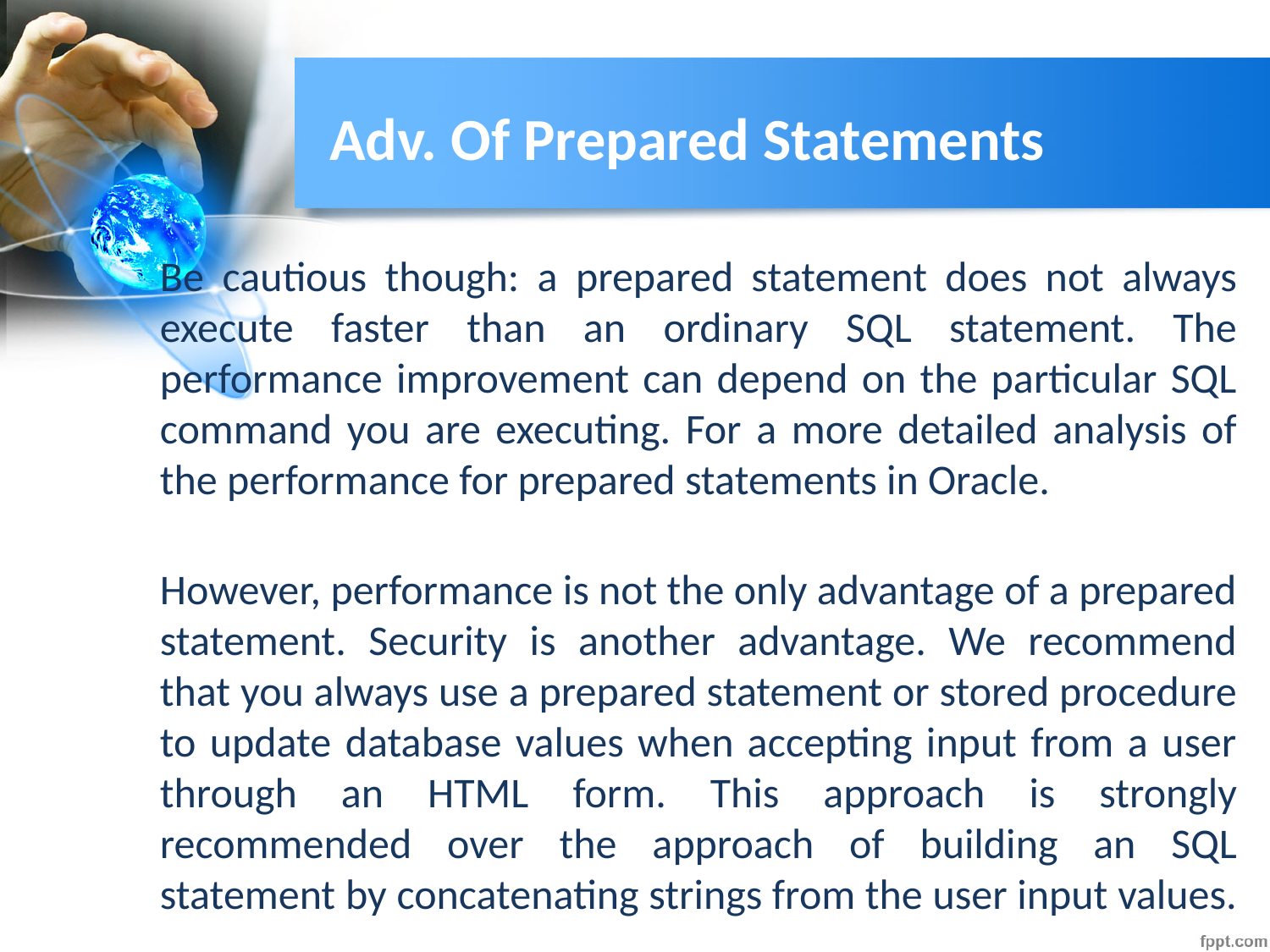

# Adv. Of Prepared Statements
Be cautious though: a prepared statement does not always execute faster than an ordinary SQL statement. The performance improvement can depend on the particular SQL command you are executing. For a more detailed analysis of the performance for prepared statements in Oracle.
However, performance is not the only advantage of a prepared statement. Security is another advantage. We recommend that you always use a prepared statement or stored procedure to update database values when accepting input from a user through an HTML form. This approach is strongly recommended over the approach of building an SQL statement by concatenating strings from the user input values.